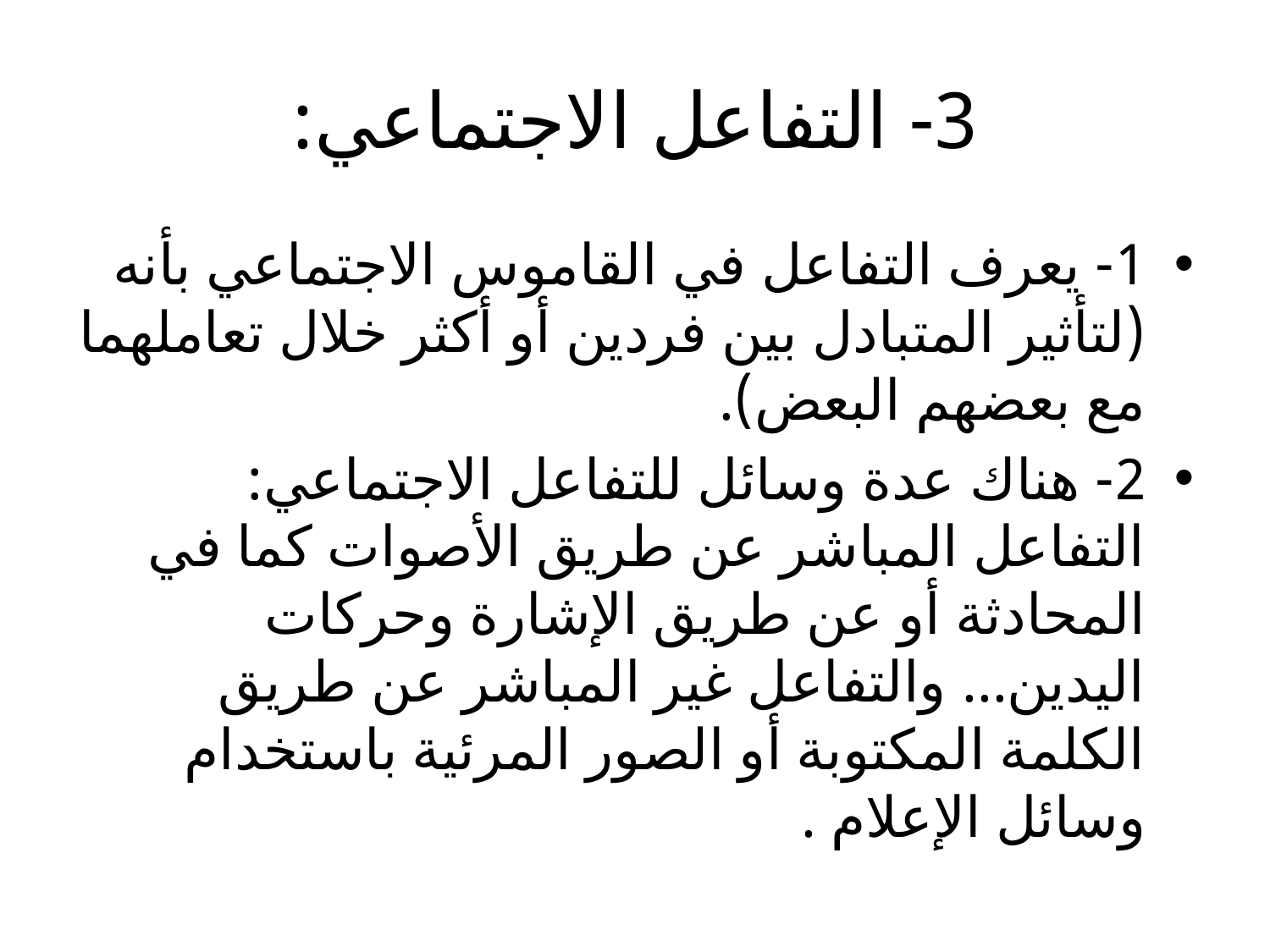

# 3- التفاعل الاجتماعي:
1- يعرف التفاعل في القاموس الاجتماعي بأنه (لتأثير المتبادل بين فردين أو أكثر خلال تعاملهما مع بعضهم البعض).
2- هناك عدة وسائل للتفاعل الاجتماعي: التفاعل المباشر عن طريق الأصوات كما في المحادثة أو عن طريق الإشارة وحركات اليدين... والتفاعل غير المباشر عن طريق الكلمة المكتوبة أو الصور المرئية باستخدام وسائل الإعلام .